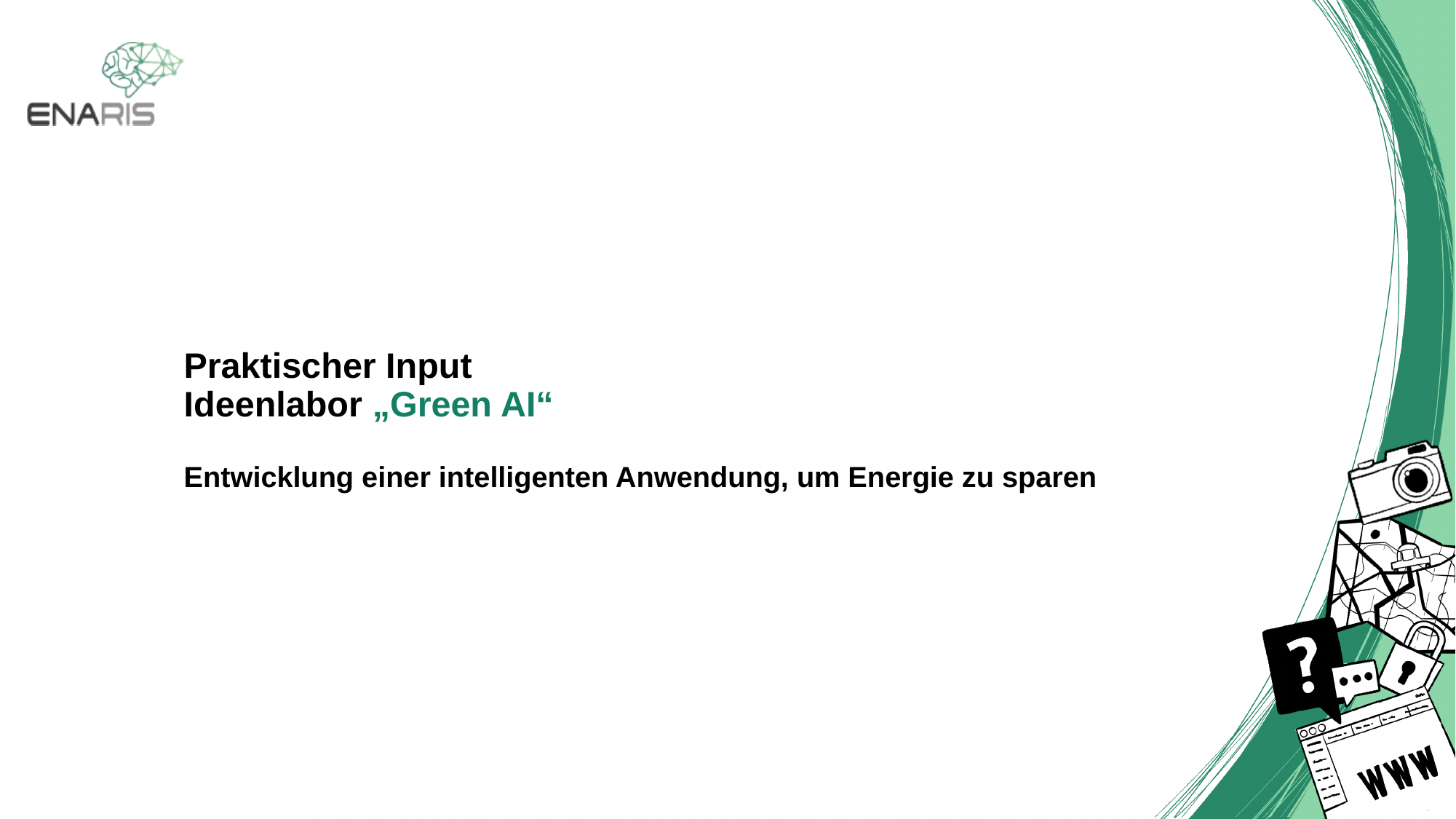

# Praktischer Input Ideenlabor „Green AI“ Entwicklung einer intelligenten Anwendung, um Energie zu sparen